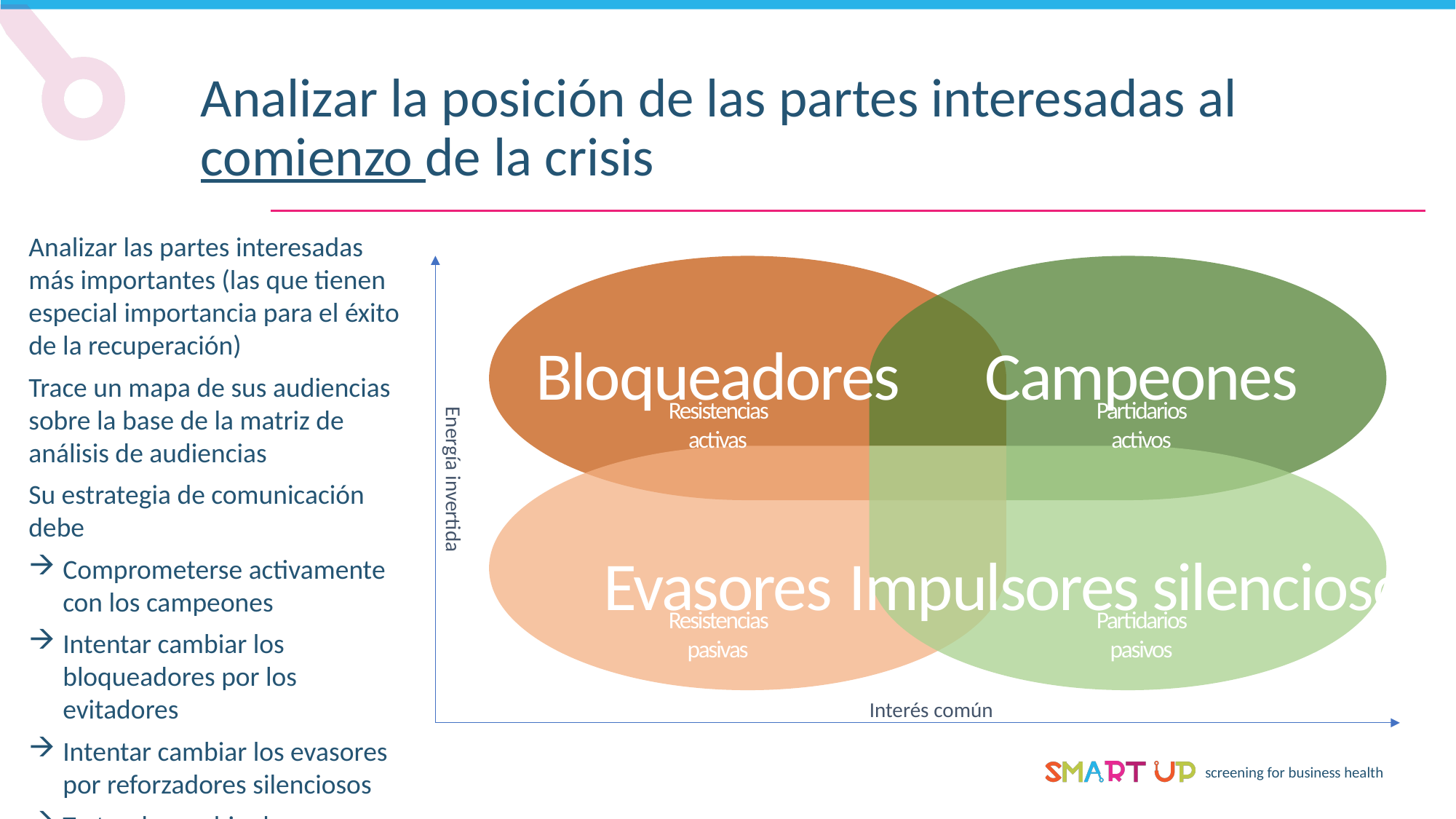

Analizar la posición de las partes interesadas al comienzo de la crisis
Analizar las partes interesadas más importantes (las que tienen especial importancia para el éxito de la recuperación)
Trace un mapa de sus audiencias sobre la base de la matriz de análisis de audiencias
Su estrategia de comunicación debe
Comprometerse activamente con los campeones
Intentar cambiar los bloqueadores por los evitadores
Intentar cambiar los evasores por reforzadores silenciosos
Tratar de cambiar los impulsores silenciosos a los campeones

Bloqueadores
Campeones

Evasores
Impulsores silenciosos
Resistencias activas
Partidarios activos
Energía invertida
Resistencias pasivas
Partidarios pasivos
Interés común